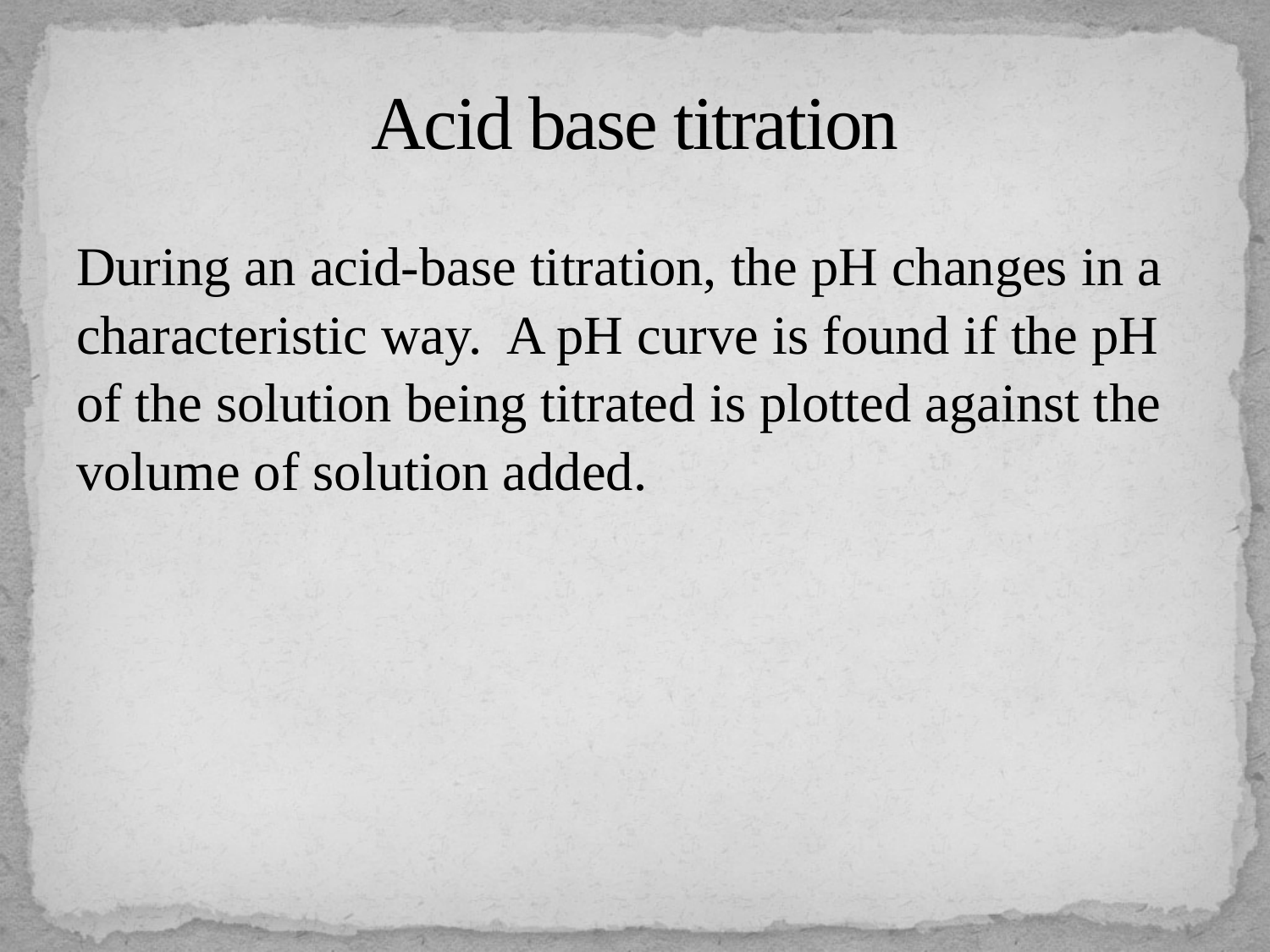

# Acid base titration
During an acid-base titration, the pH changes in a characteristic way.  A pH curve is found if the pH of the solution being titrated is plotted against the volume of solution added.